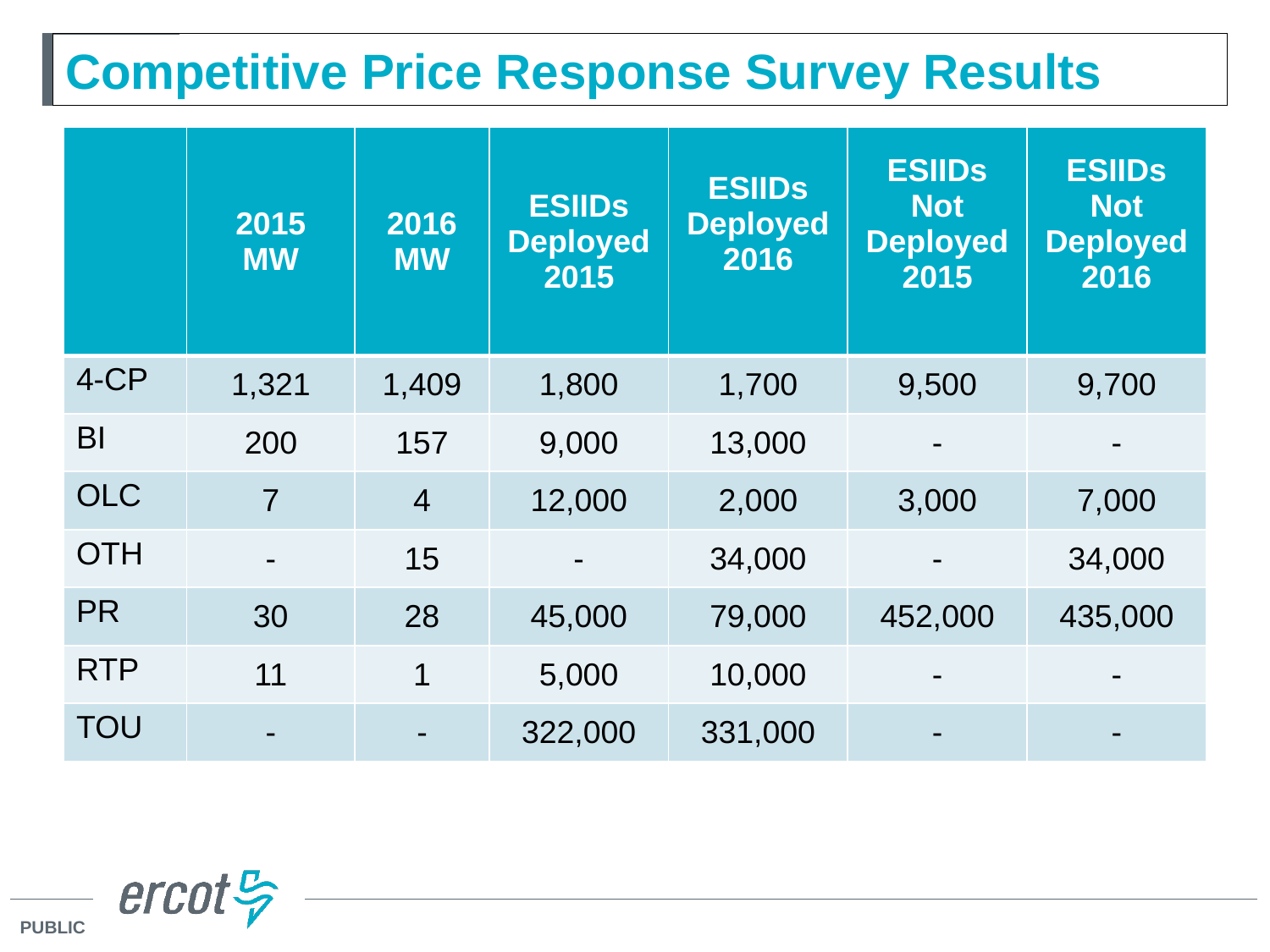

# Competitive Price Response Survey Results
|  | 2015 MW | 2016 MW | ESIIDs Deployed 2015 | ESIIDs Deployed 2016 | ESIIDs Not Deployed 2015 | ESIIDs Not Deployed 2016 |
| --- | --- | --- | --- | --- | --- | --- |
| 4-CP | 1,321 | 1,409 | 1,800 | 1,700 | 9,500 | 9,700 |
| BI | 200 | 157 | 9,000 | 13,000 | - | - |
| OLC | 7 | 4 | 12,000 | 2,000 | 3,000 | 7,000 |
| OTH | - | 15 | - | 34,000 | - | 34,000 |
| PR | 30 | 28 | 45,000 | 79,000 | 452,000 | 435,000 |
| RTP | 11 | 1 | 5,000 | 10,000 | - | - |
| TOU | - | - | 322,000 | 331,000 | - | - |